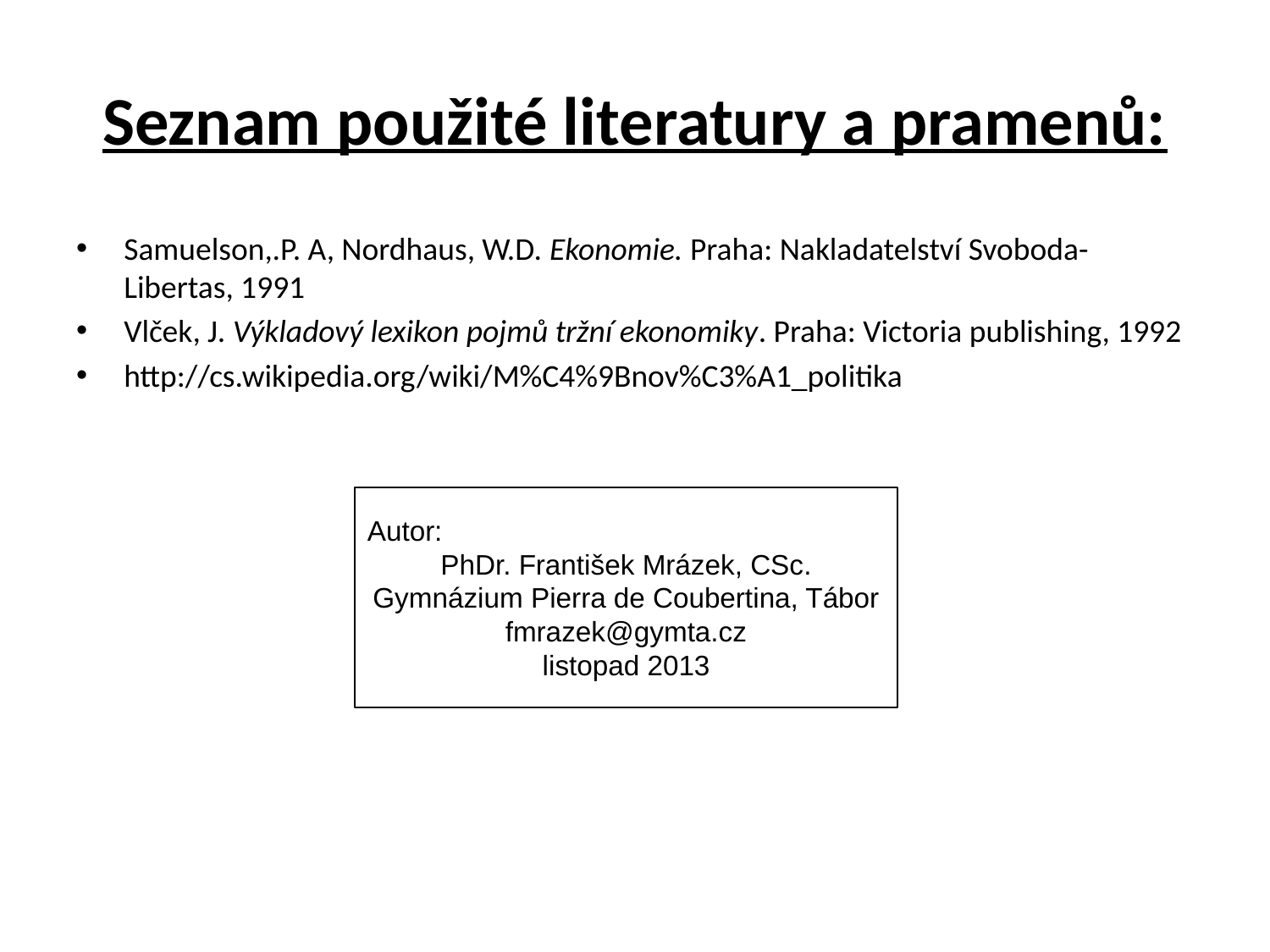

# Seznam použité literatury a pramenů:
Samuelson,.P. A, Nordhaus, W.D. Ekonomie. Praha: Nakladatelství Svoboda-Libertas, 1991
Vlček, J. Výkladový lexikon pojmů tržní ekonomiky. Praha: Victoria publishing, 1992
http://cs.wikipedia.org/wiki/M%C4%9Bnov%C3%A1_politika

Autor:
PhDr. František Mrázek, CSc.
Gymnázium Pierra de Coubertina, Tábor
fmrazek@gymta.cz
listopad 2013